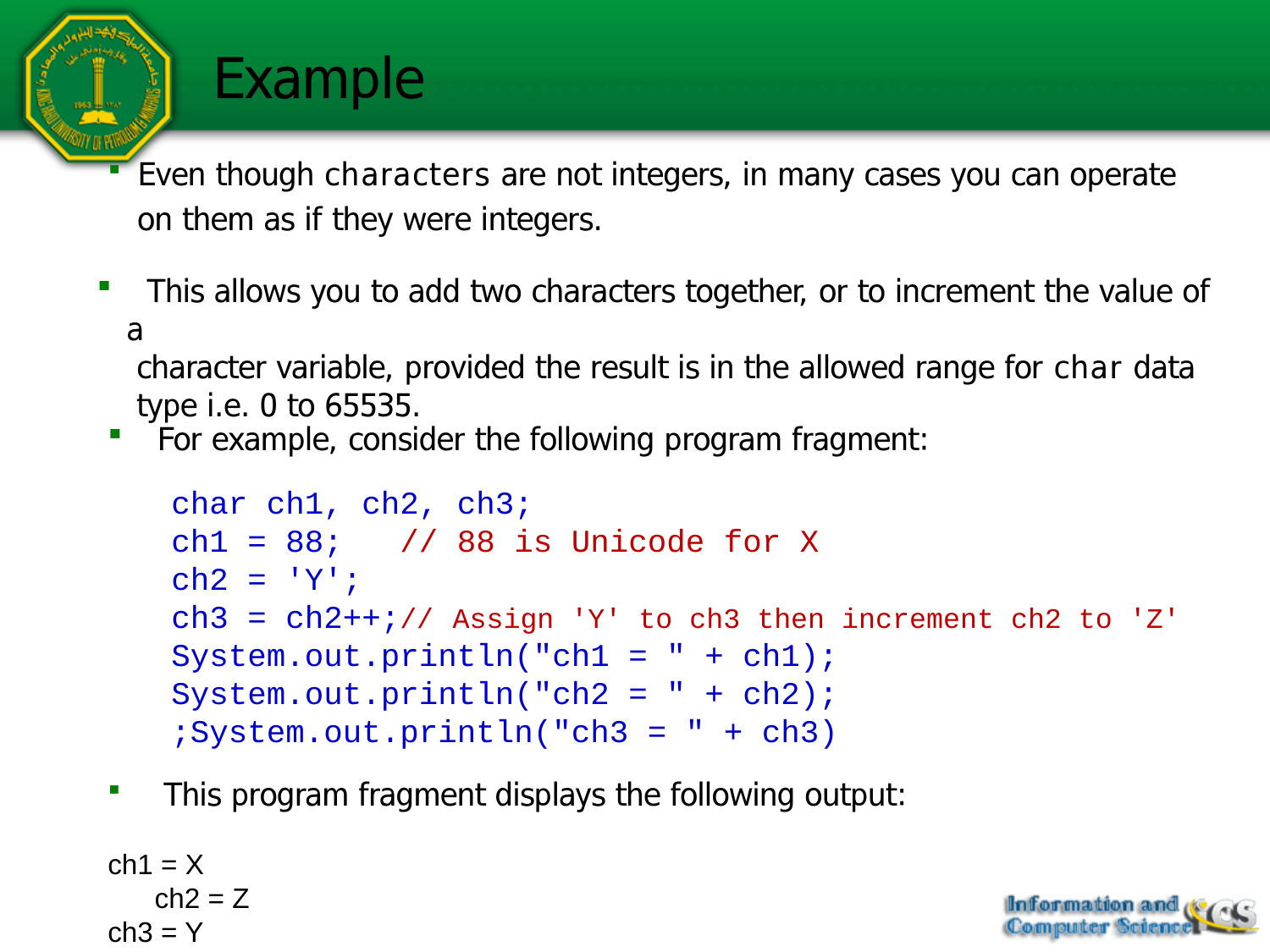

# Example
  Even though characters are not integers, in many cases you can operate
   on them as if they were integers.

  This allows you to add two characters together, or to increment the value of a
    character variable, provided the result is in the allowed range for char data
    type i.e. 0 to 65535.
  For example, consider the following program fragment:
char ch1, ch2, ch3;
ch1 = 88;   // 88 is Unicode for X
ch2 = 'Y';
ch3 = ch2++;// Assign 'Y' to ch3 then increment ch2 to 'Z'
System.out.println("ch1 = " + ch1);
System.out.println("ch2 = " + ch2);
	System.out.println("ch3 = " + ch3);
   This program fragment displays the following output:

	     ch1 = X
      ch2 = Z
	      ch3 = Y